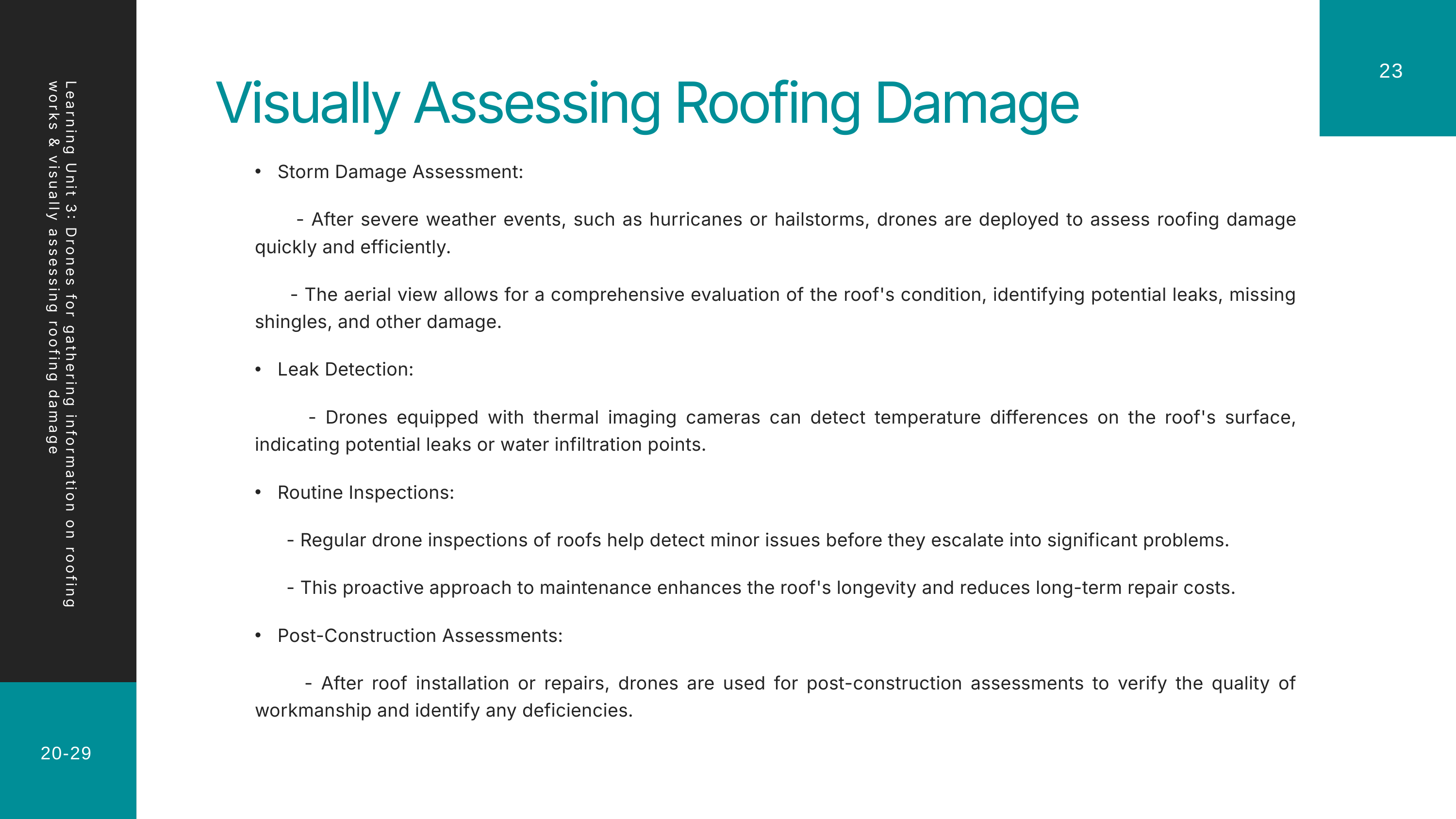

23
Visually Assessing Roofing Damage
Storm Damage Assessment:
      - After severe weather events, such as hurricanes or hailstorms, drones are deployed to assess roofing damage quickly and efficiently.
      - The aerial view allows for a comprehensive evaluation of the roof's condition, identifying potential leaks, missing shingles, and other damage.
Leak Detection:
      - Drones equipped with thermal imaging cameras can detect temperature differences on the roof's surface, indicating potential leaks or water infiltration points.
Routine Inspections:
      - Regular drone inspections of roofs help detect minor issues before they escalate into significant problems.
      - This proactive approach to maintenance enhances the roof's longevity and reduces long-term repair costs.
Post-Construction Assessments:
      - After roof installation or repairs, drones are used for post-construction assessments to verify the quality of workmanship and identify any deficiencies.
Learning Unit 3: Drones for gathering information on roofing works & visually assessing roofing damage

20-29